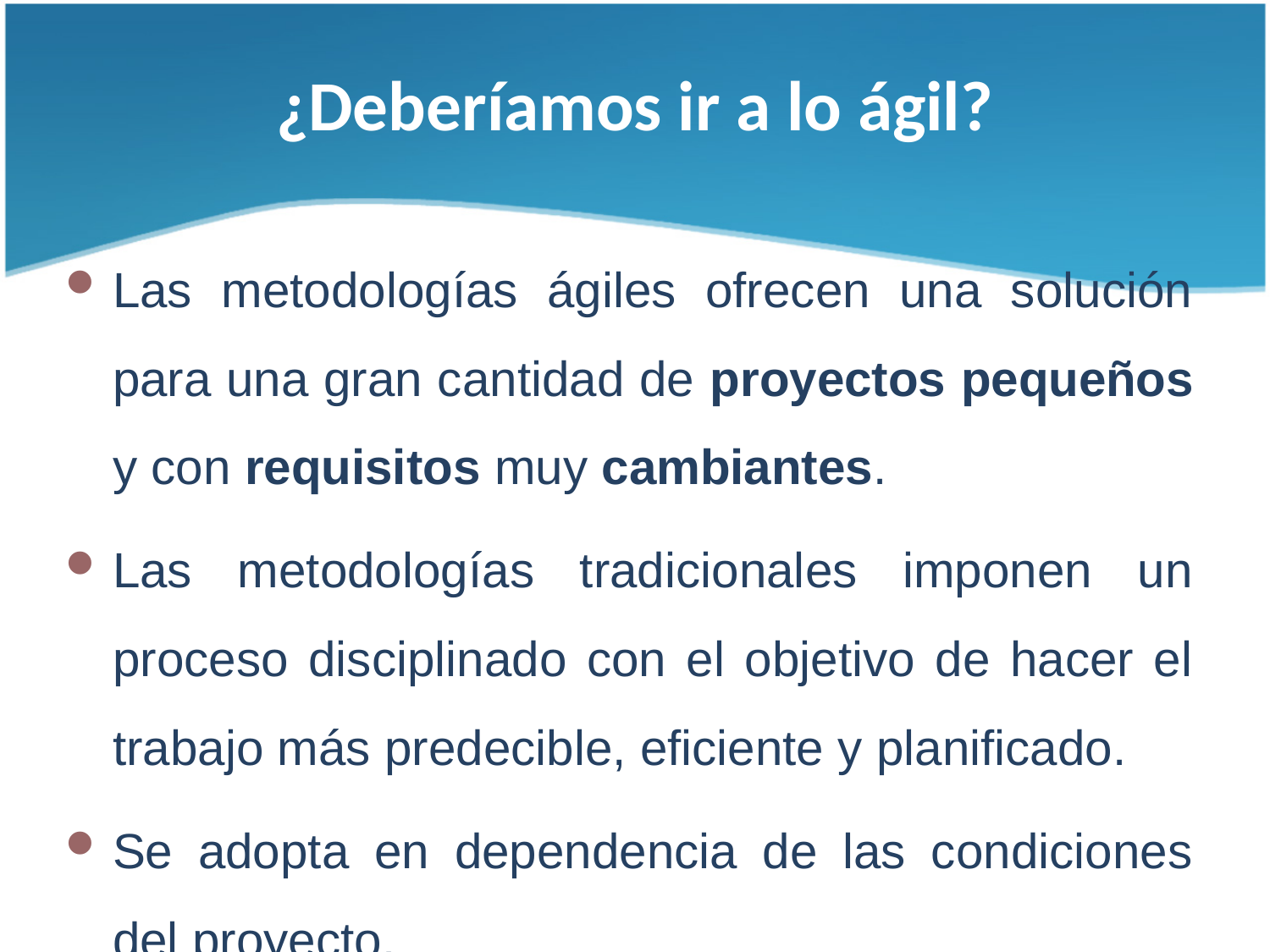

# ¿Deberíamos ir a lo ágil?
Las metodologías ágiles ofrecen una solución para una gran cantidad de proyectos pequeños y con requisitos muy cambiantes.
Las metodologías tradicionales imponen un proceso disciplinado con el objetivo de hacer el trabajo más predecible, eficiente y planificado.
Se adopta en dependencia de las condiciones del proyecto.